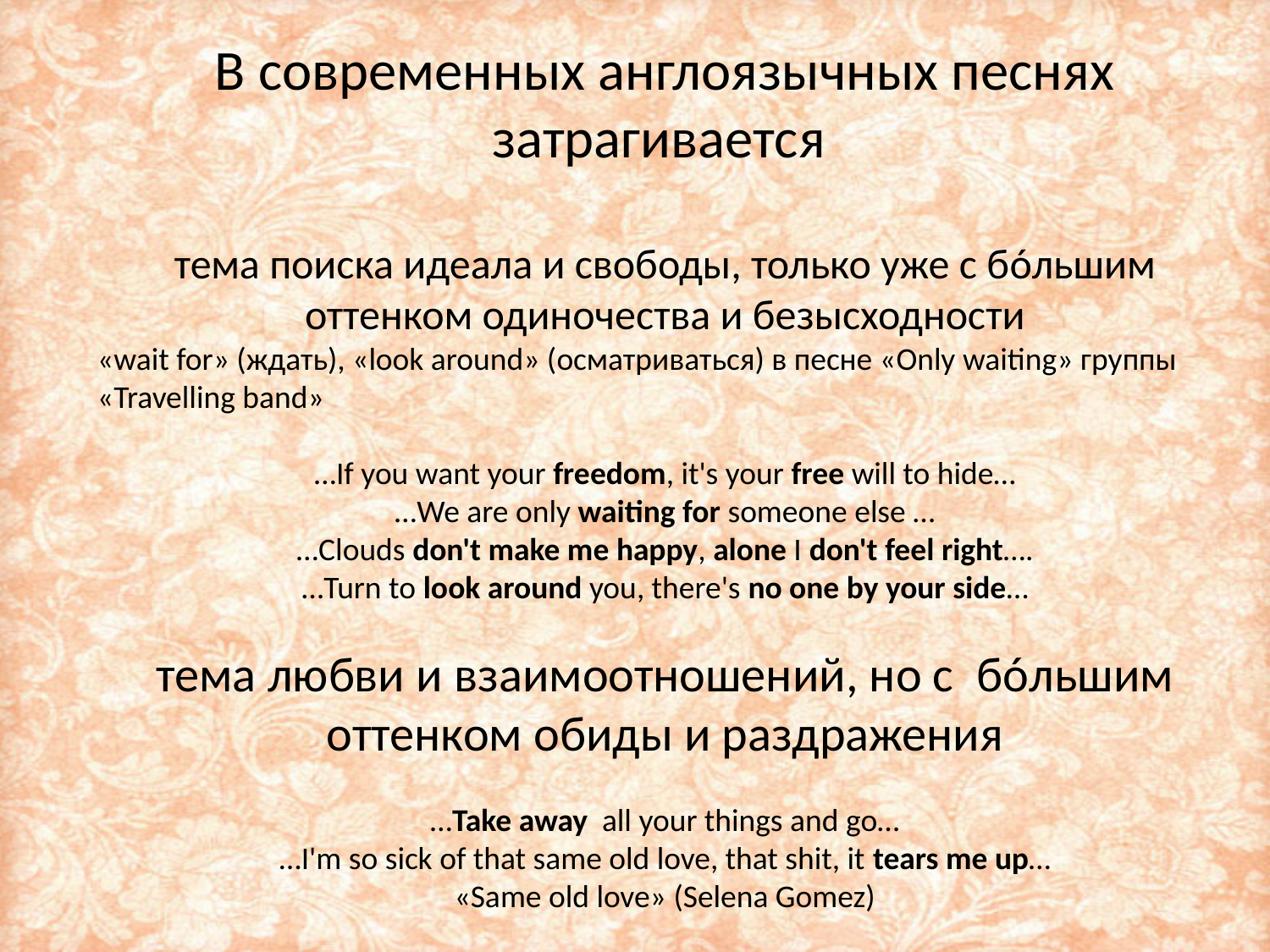

В современных англоязычных песнях затрагивается

тема поиска идеала и свободы, только уже с бóльшим оттенком одиночества и безысходности
«wait for» (ждать), «look around» (осматриваться) в песне «Only waiting» группы «Travelling band»

…If you want your freedom, it's your free will to hide…
…We are only waiting for someone else …
…Clouds don't make me happy, alone I don't feel right….
…Turn to look around you, there's no one by your side…

тема любви и взаимоотношений, но с  бóльшим оттенком обиды и раздражения

…Take away  all your things and go…
…I'm so sick of that same old love, that shit, it tears me up…
«Same old love» (Selena Gomez)